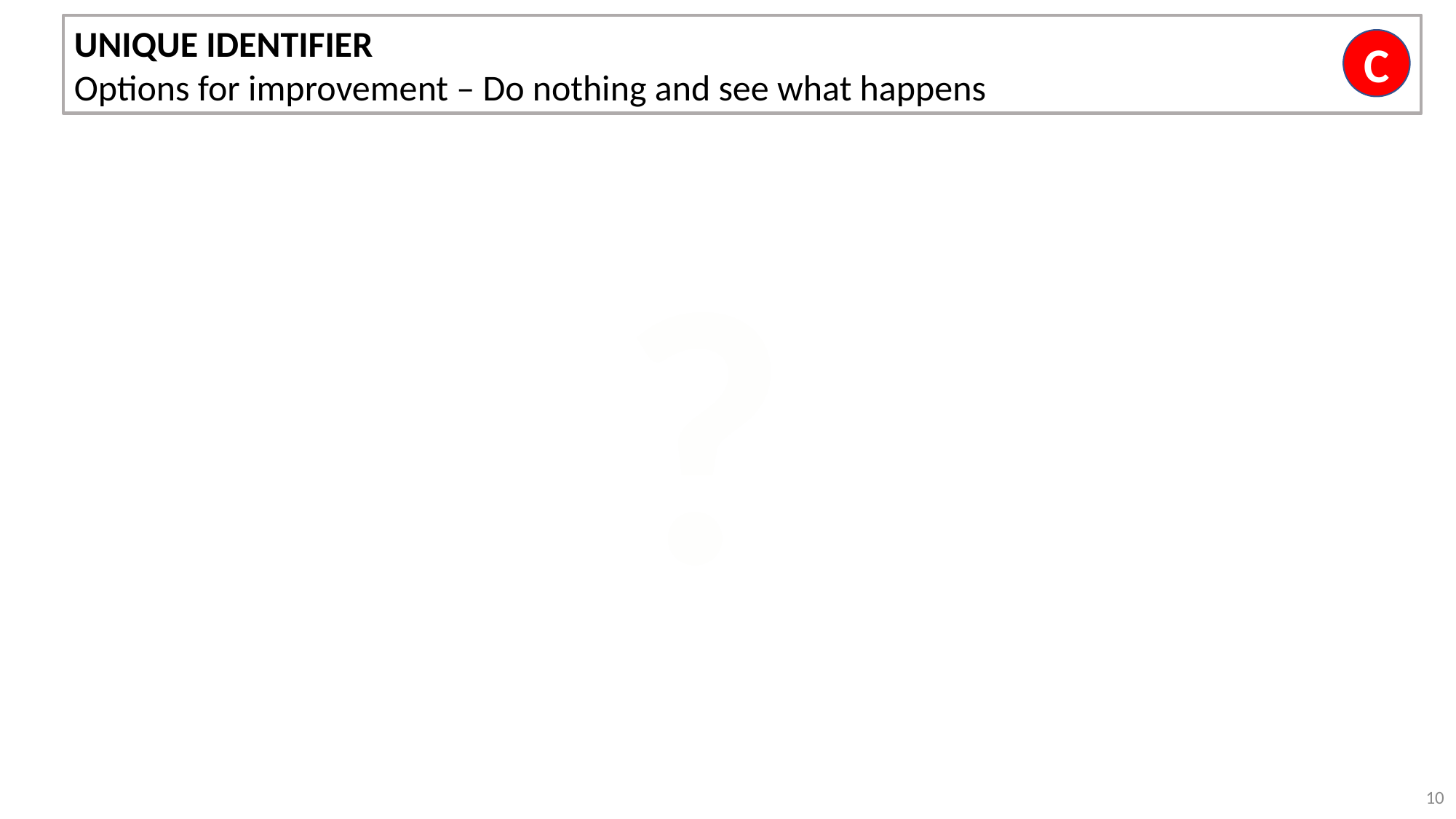

UNIQUE IDENTIFIER
Options for improvement – Do nothing and see what happens
C
?
10